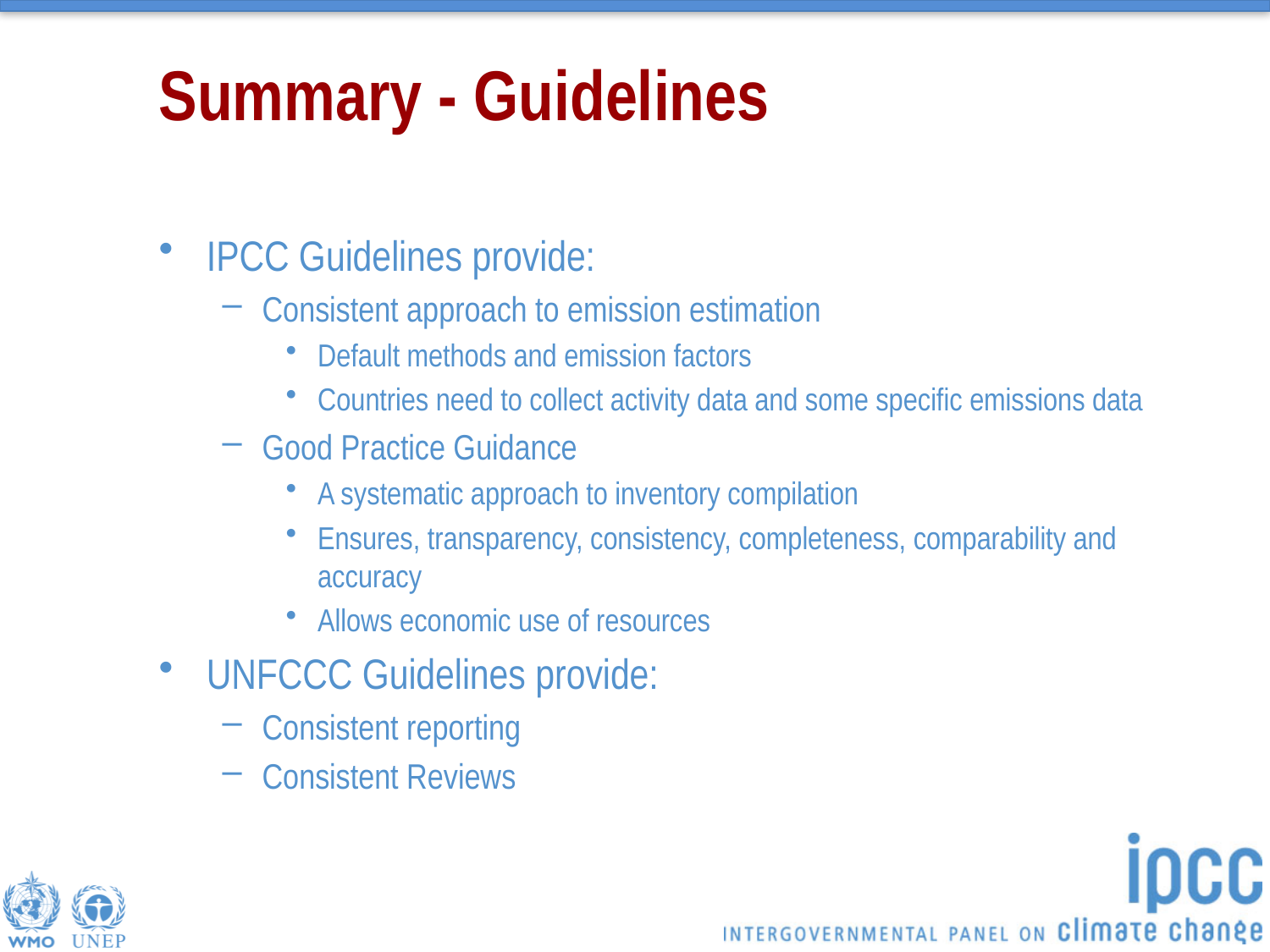

# Summary - Guidelines
IPCC Guidelines provide:
Consistent approach to emission estimation
Default methods and emission factors
Countries need to collect activity data and some specific emissions data
Good Practice Guidance
A systematic approach to inventory compilation
Ensures, transparency, consistency, completeness, comparability and accuracy
Allows economic use of resources
UNFCCC Guidelines provide:
Consistent reporting
Consistent Reviews